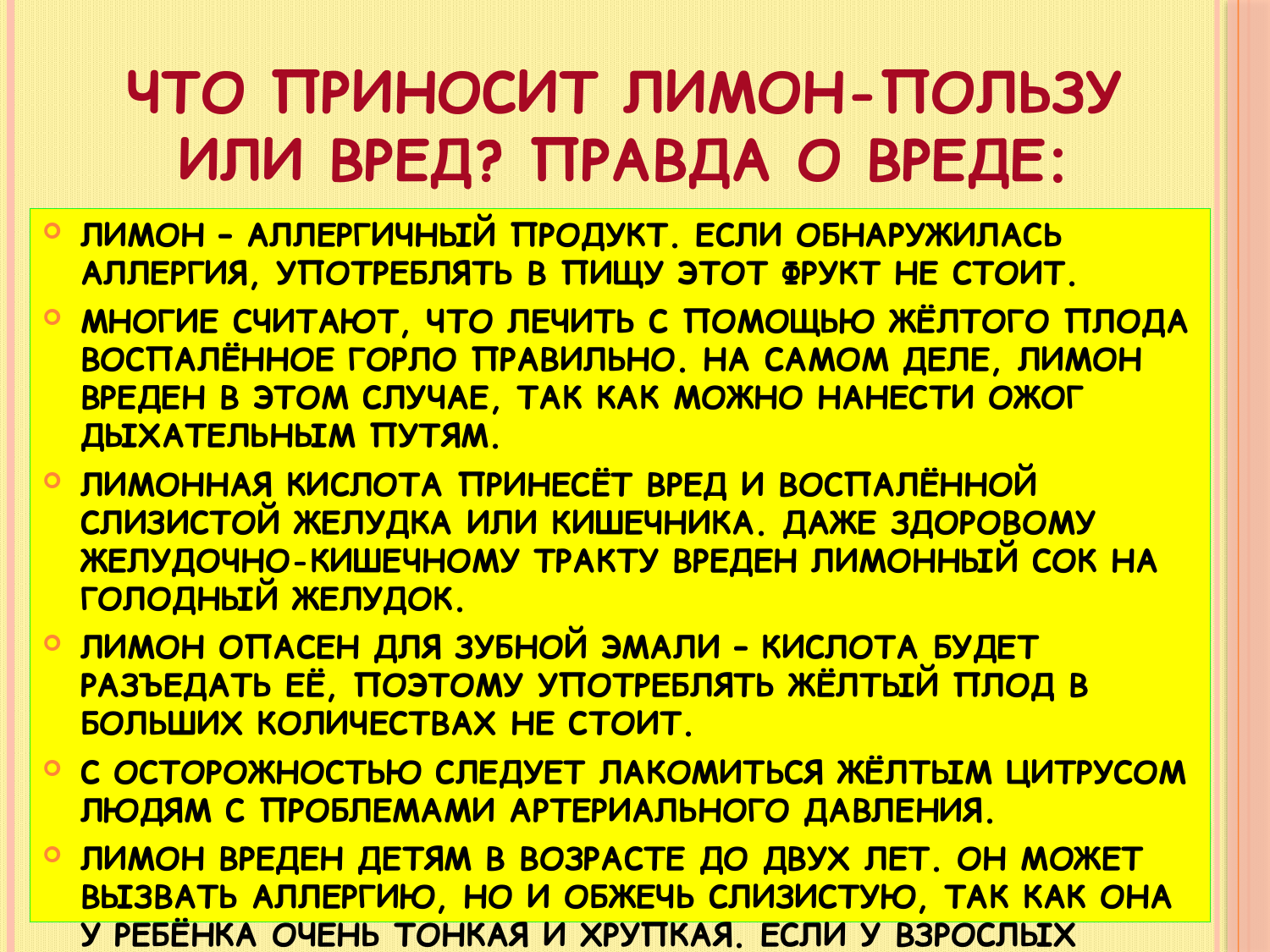

# Что приносит лимон-пользу или вред? Правда о вреде:

Лимон – аллергичный продукт. Если обнаружилась аллергия, употреблять в пищу этот фрукт не стоит.
Многие считают, что лечить с помощью жёлтого плода воспалённое горло правильно. На самом деле, лимон вреден в этом случае, так как можно нанести ожог дыхательным путям.
Лимонная кислота принесёт вред и воспалённой слизистой желудка или кишечника. Даже здоровому желудочно-кишечному тракту вреден лимонный сок на голодный желудок.
Лимон опасен для зубной эмали – кислота будет разъедать её, поэтому употреблять жёлтый плод в больших количествах не стоит.
С осторожностью следует лакомиться жёлтым цитрусом людям с проблемами артериального давления.
Лимон вреден детям в возрасте до двух лет. Он может вызвать аллергию, но и обжечь слизистую, так как она у ребёнка очень тонкая и хрупкая. Если у взрослых мужчин или женщин есть какие-то ранки в полости рта, кислота этого фрукта будет их разъедать и тормозить заживление.